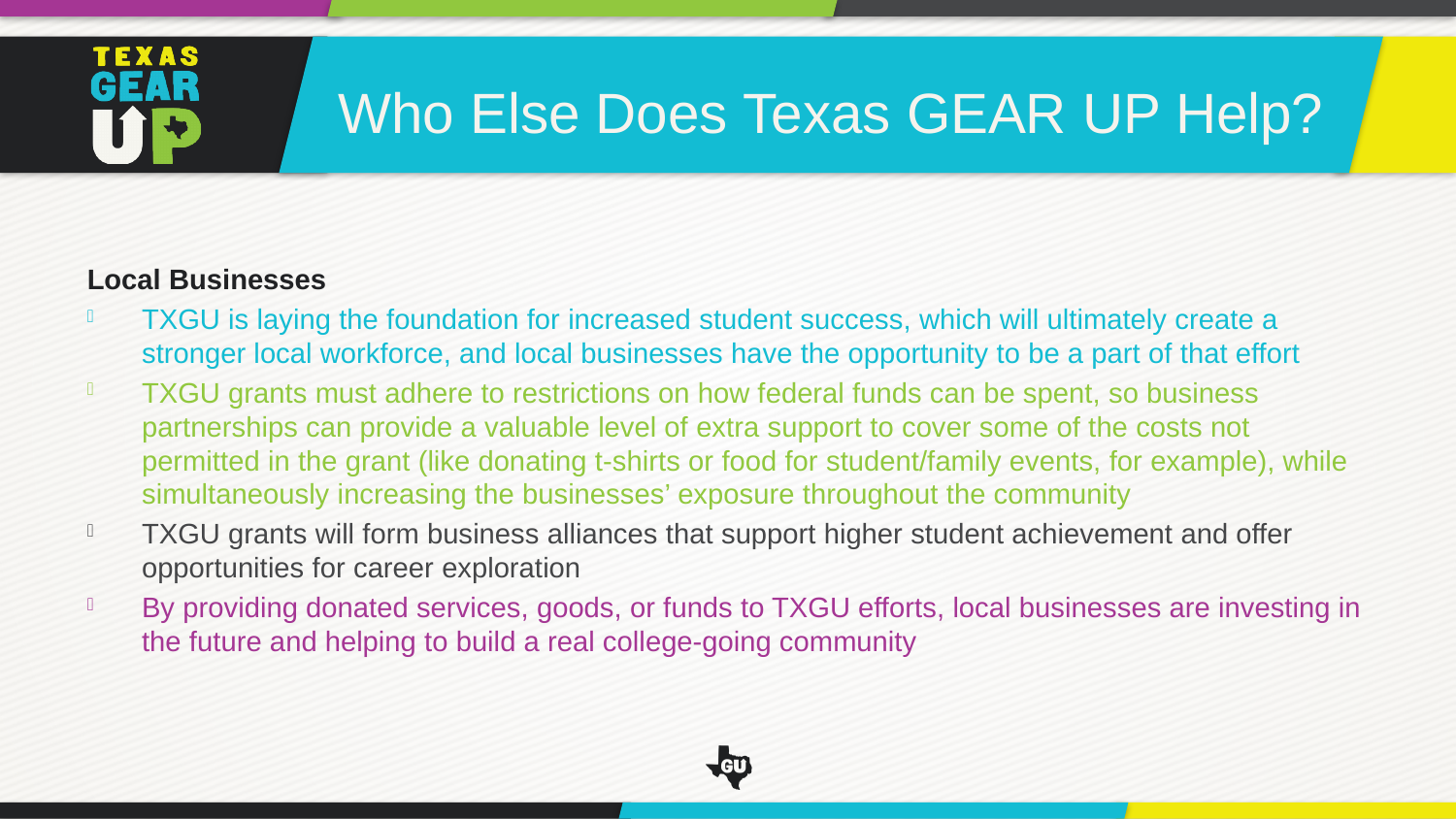

Who Else Does Texas GEAR UP Help?
Local Businesses
TXGU is laying the foundation for increased student success, which will ultimately create a stronger local workforce, and local businesses have the opportunity to be a part of that effort
TXGU grants must adhere to restrictions on how federal funds can be spent, so business partnerships can provide a valuable level of extra support to cover some of the costs not permitted in the grant (like donating t-shirts or food for student/family events, for example), while simultaneously increasing the businesses’ exposure throughout the community
TXGU grants will form business alliances that support higher student achievement and offer opportunities for career exploration
By providing donated services, goods, or funds to TXGU efforts, local businesses are investing in the future and helping to build a real college-going community